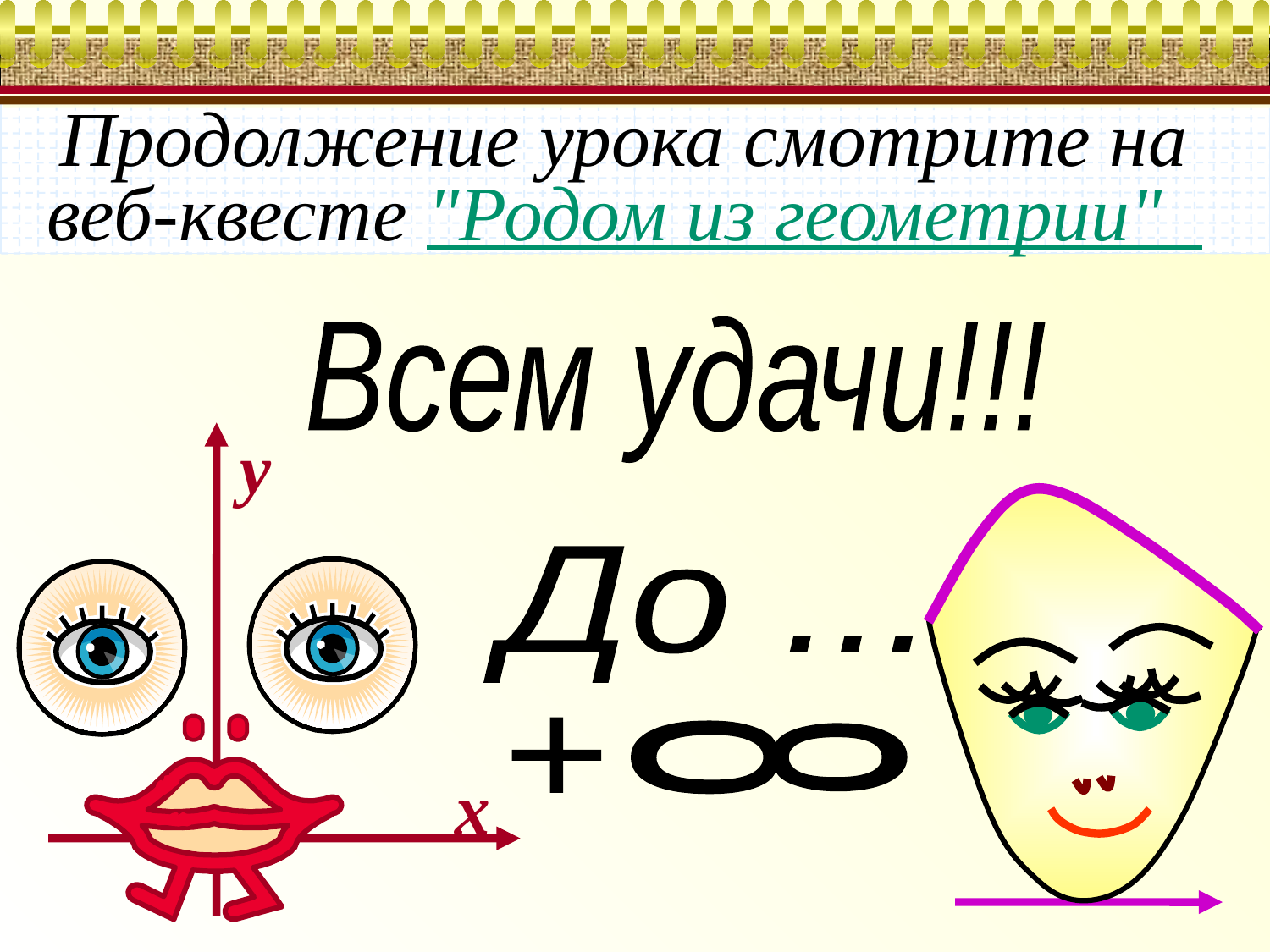

Продолжение урока смотрите на веб-квесте "Родом из геометрии"

Всем удачи!!!
До ...
+
8
y

x